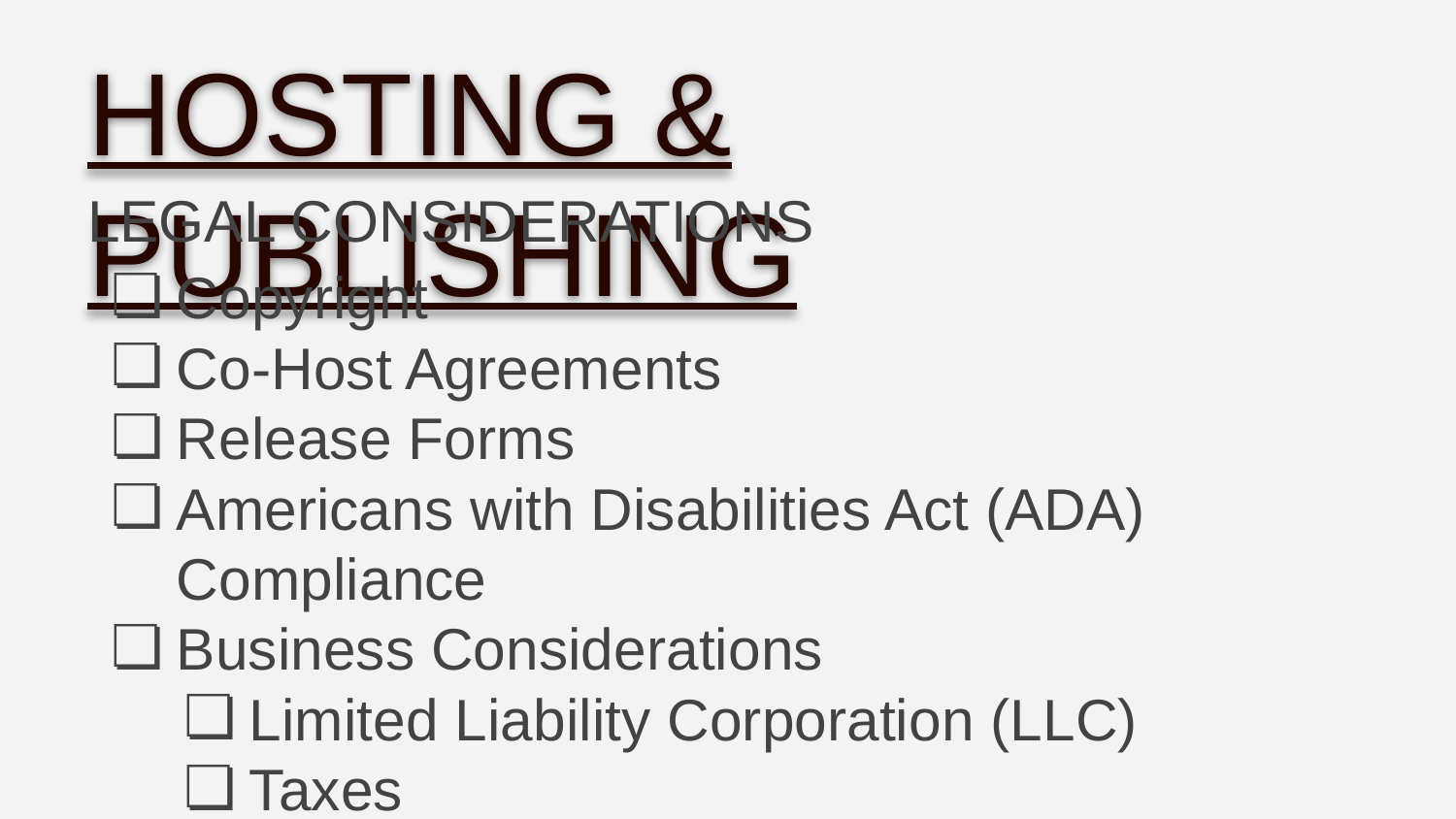

HOSTING & PUBLISHING
LEGAL CONSIDERATIONS
Copyright
Co-Host Agreements
Release Forms
Americans with Disabilities Act (ADA) Compliance
Business Considerations
Limited Liability Corporation (LLC)
Taxes